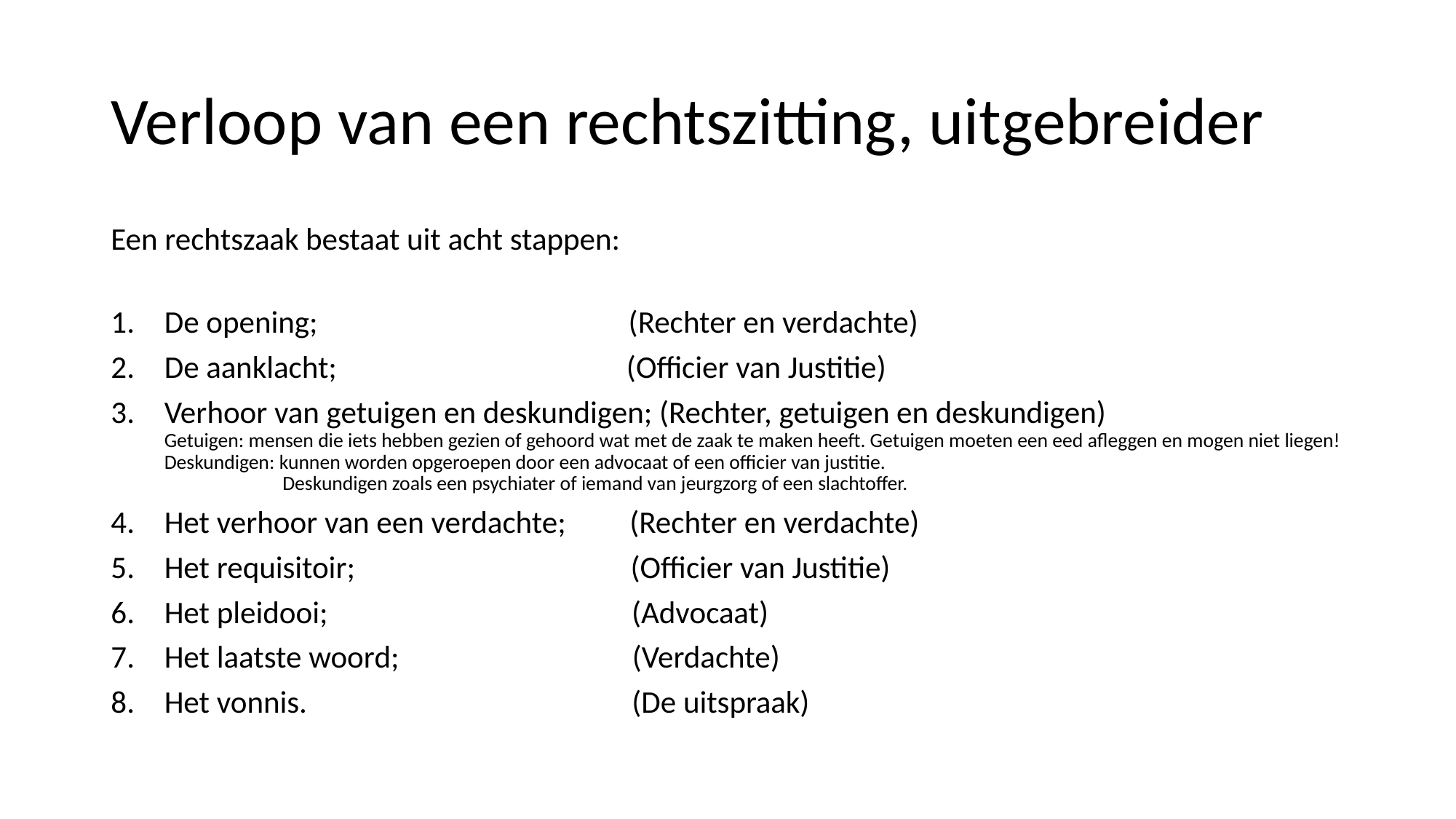

# Verloop van een rechtszitting, uitgebreider
Een rechtszaak bestaat uit acht stappen:
De opening;                                            (Rechter en verdachte)
De aanklacht;                                         (Officier van Justitie)
Verhoor van getuigen en deskundigen; (Rechter, getuigen en deskundigen)
Getuigen: mensen die iets hebben gezien of gehoord wat met de zaak te maken heeft. Getuigen moeten een eed afleggen en mogen niet liegen!
Deskundigen: kunnen worden opgeroepen door een advocaat of een officier van justitie.
                          Deskundigen zoals een psychiater of iemand van jeurgzorg of een slachtoffer.
Het verhoor van een verdachte;         (Rechter en verdachte)
Het requisitoir;                                       (Officier van Justitie)
Het pleidooi;                                           (Advocaat)
Het laatste woord;                                 (Verdachte)
Het vonnis.                                              (De uitspraak)